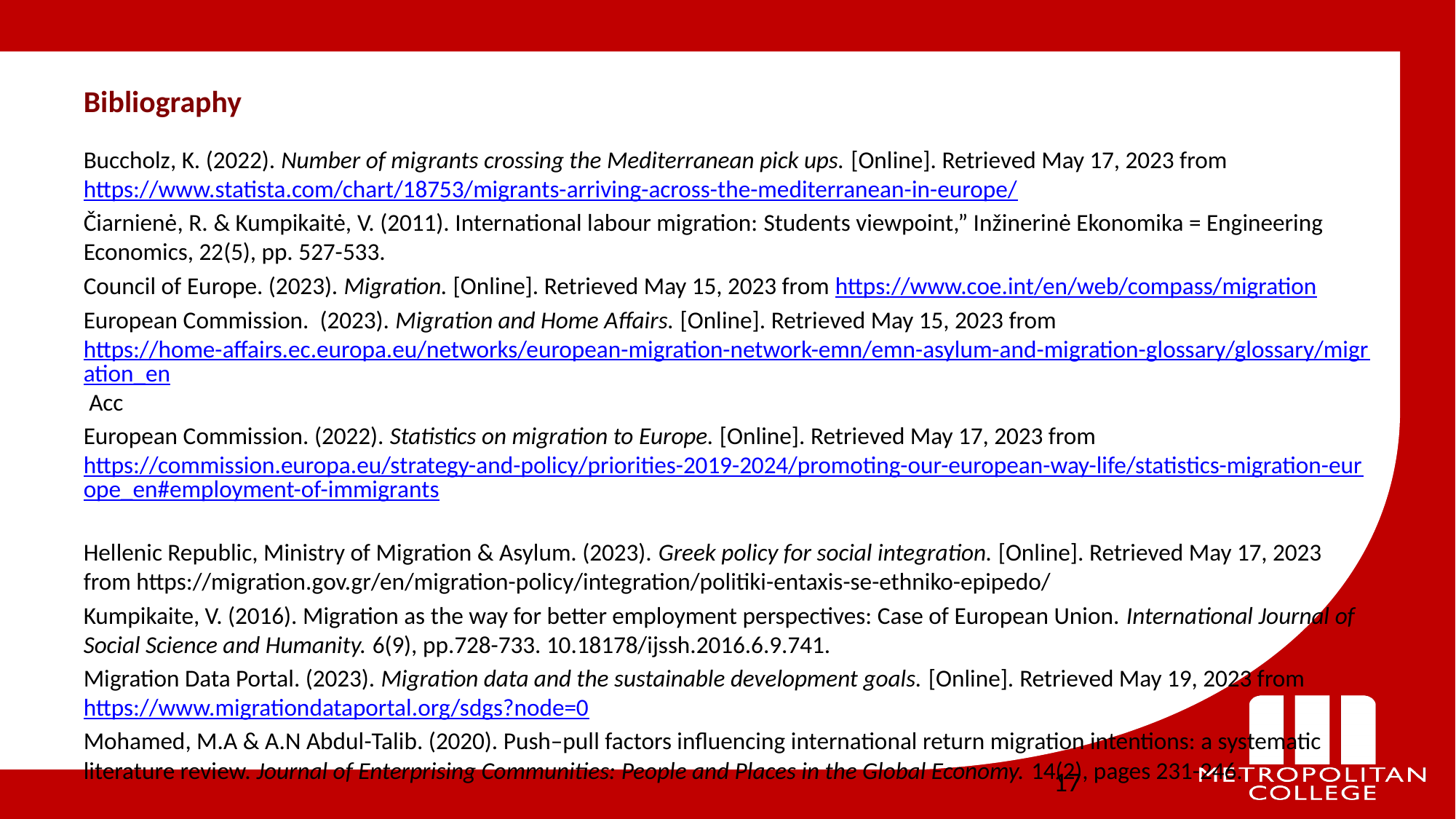

# Bibliography
Buccholz, K. (2022). Number of migrants crossing the Mediterranean pick ups. [Online]. Retrieved May 17, 2023 from https://www.statista.com/chart/18753/migrants-arriving-across-the-mediterranean-in-europe/
Čiarnienė, R. & Kumpikaitė, V. (2011). International labour migration: Students viewpoint,” Inžinerinė Ekonomika = Engineering Economics, 22(5), pp. 527-533.
Council of Europe. (2023). Migration. [Online]. Retrieved May 15, 2023 from https://www.coe.int/en/web/compass/migration
European Commission.  (2023). Migration and Home Affairs. [Online]. Retrieved May 15, 2023 from https://home-affairs.ec.europa.eu/networks/european-migration-network-emn/emn-asylum-and-migration-glossary/glossary/migration_en Acc
European Commission. (2022). Statistics on migration to Europe. [Online]. Retrieved May 17, 2023 from https://commission.europa.eu/strategy-and-policy/priorities-2019-2024/promoting-our-european-way-life/statistics-migration-europe_en#employment-of-immigrants
Hellenic Republic, Ministry of Migration & Asylum. (2023). Greek policy for social integration. [Online]. Retrieved May 17, 2023 from https://migration.gov.gr/en/migration-policy/integration/politiki-entaxis-se-ethniko-epipedo/
Kumpikaite, V. (2016). Migration as the way for better employment perspectives: Case of European Union. International Journal of Social Science and Humanity. 6(9), pp.728-733. 10.18178/ijssh.2016.6.9.741.
Migration Data Portal. (2023). Migration data and the sustainable development goals. [Online]. Retrieved May 19, 2023 from https://www.migrationdataportal.org/sdgs?node=0
Mohamed, M.A & A.N Abdul-Talib. (2020). Push–pull factors influencing international return migration intentions: a systematic literature review. Journal of Enterprising Communities: People and Places in the Global Economy. 14(2), pages 231-246.

17